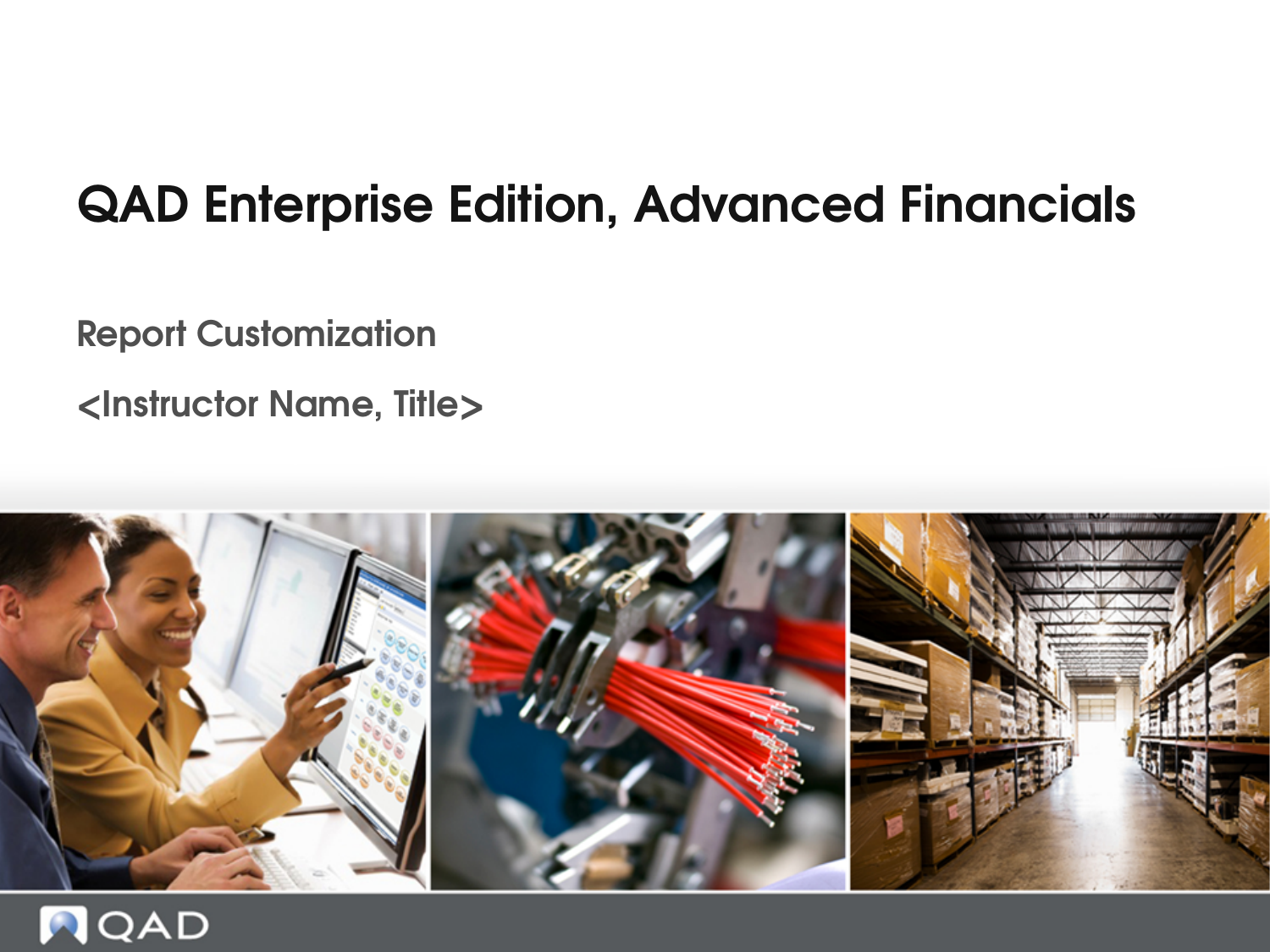

QAD Enterprise Edition, Advanced Financials
# Report Customization
<Instructor Name, Title>